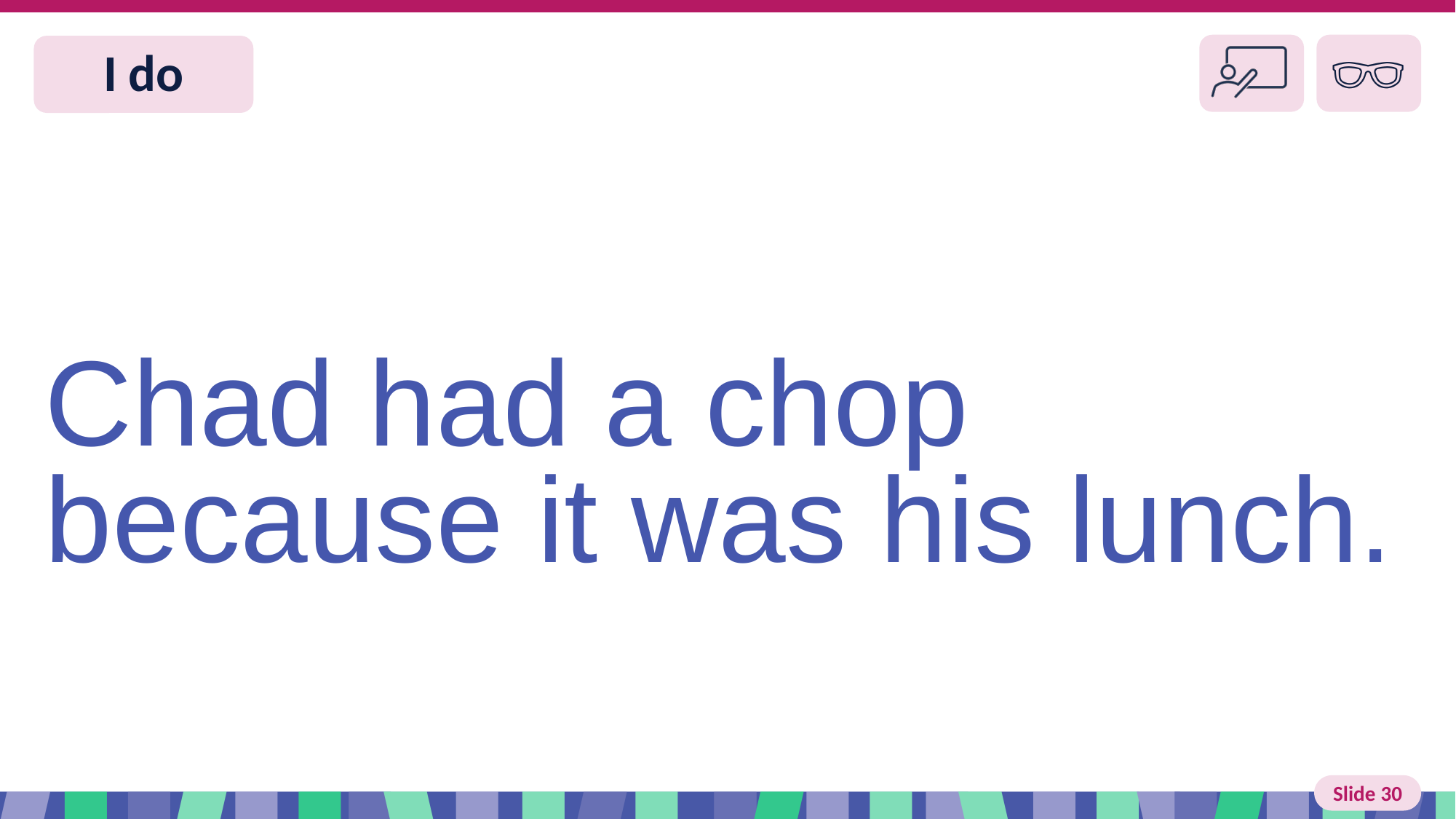

# Slide 30 I do
Chad had a chop because it was his lunch.